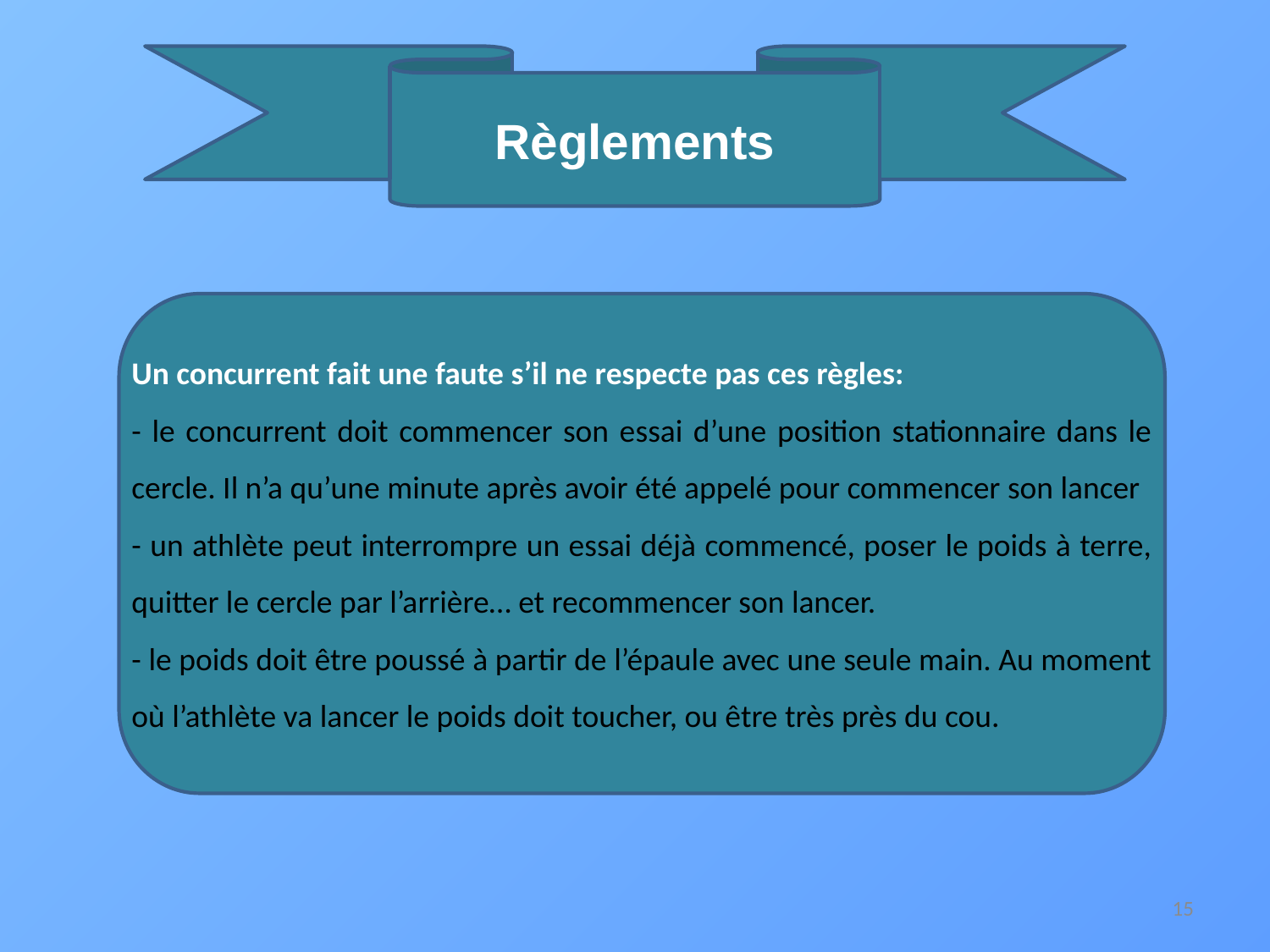

Règlements
Un concurrent fait une faute s’il ne respecte pas ces règles:
- le concurrent doit commencer son essai d’une position stationnaire dans le cercle. Il n’a qu’une minute après avoir été appelé pour commencer son lancer
- un athlète peut interrompre un essai déjà commencé, poser le poids à terre, quitter le cercle par l’arrière… et recommencer son lancer.
- le poids doit être poussé à partir de l’épaule avec une seule main. Au moment où l’athlète va lancer le poids doit toucher, ou être très près du cou.
15